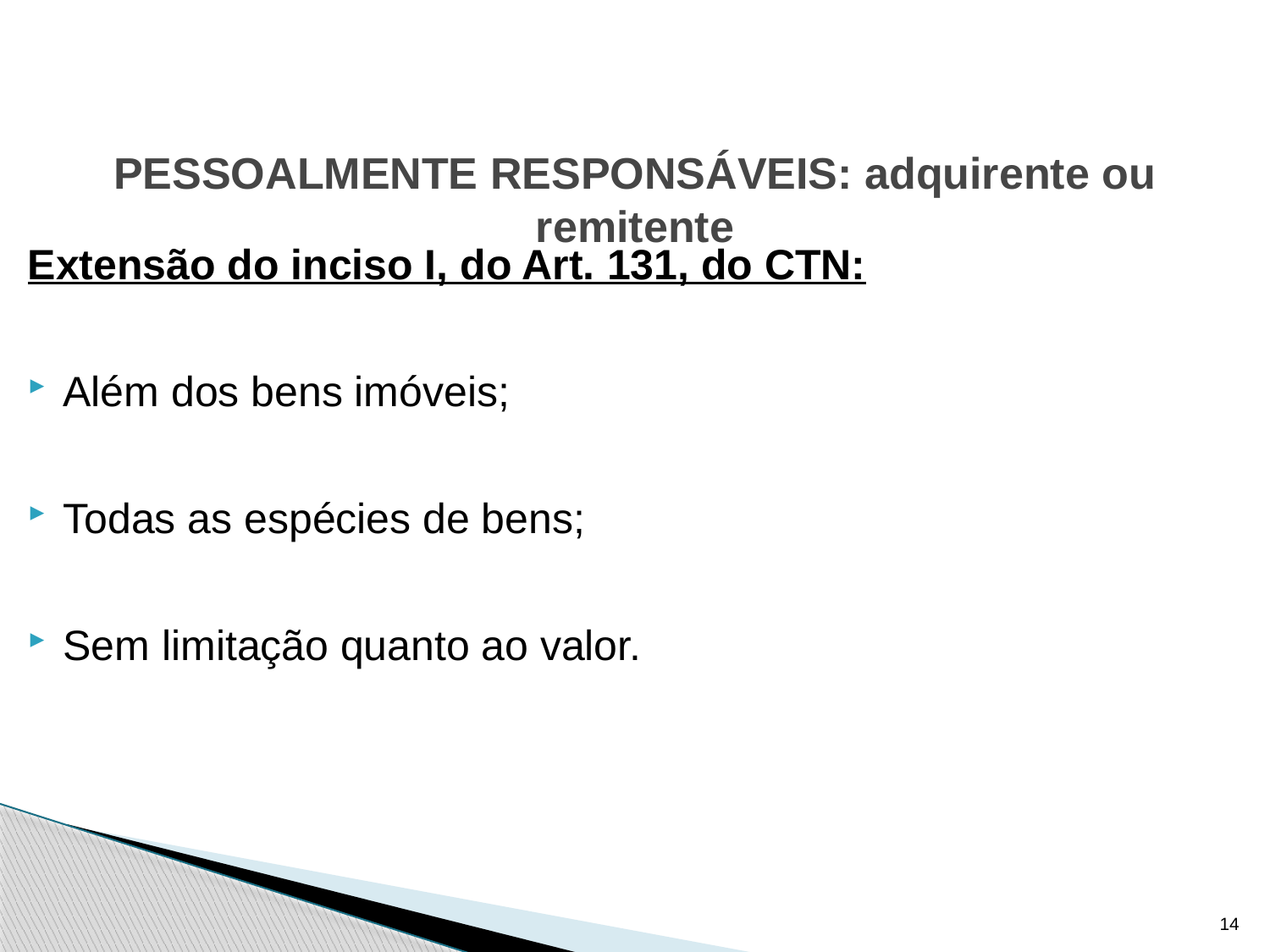

# PESSOALMENTE RESPONSÁVEIS: adquirente ou remitente
Extensão do inciso I, do Art. 131, do CTN:
Além dos bens imóveis;
Todas as espécies de bens;
Sem limitação quanto ao valor.

14